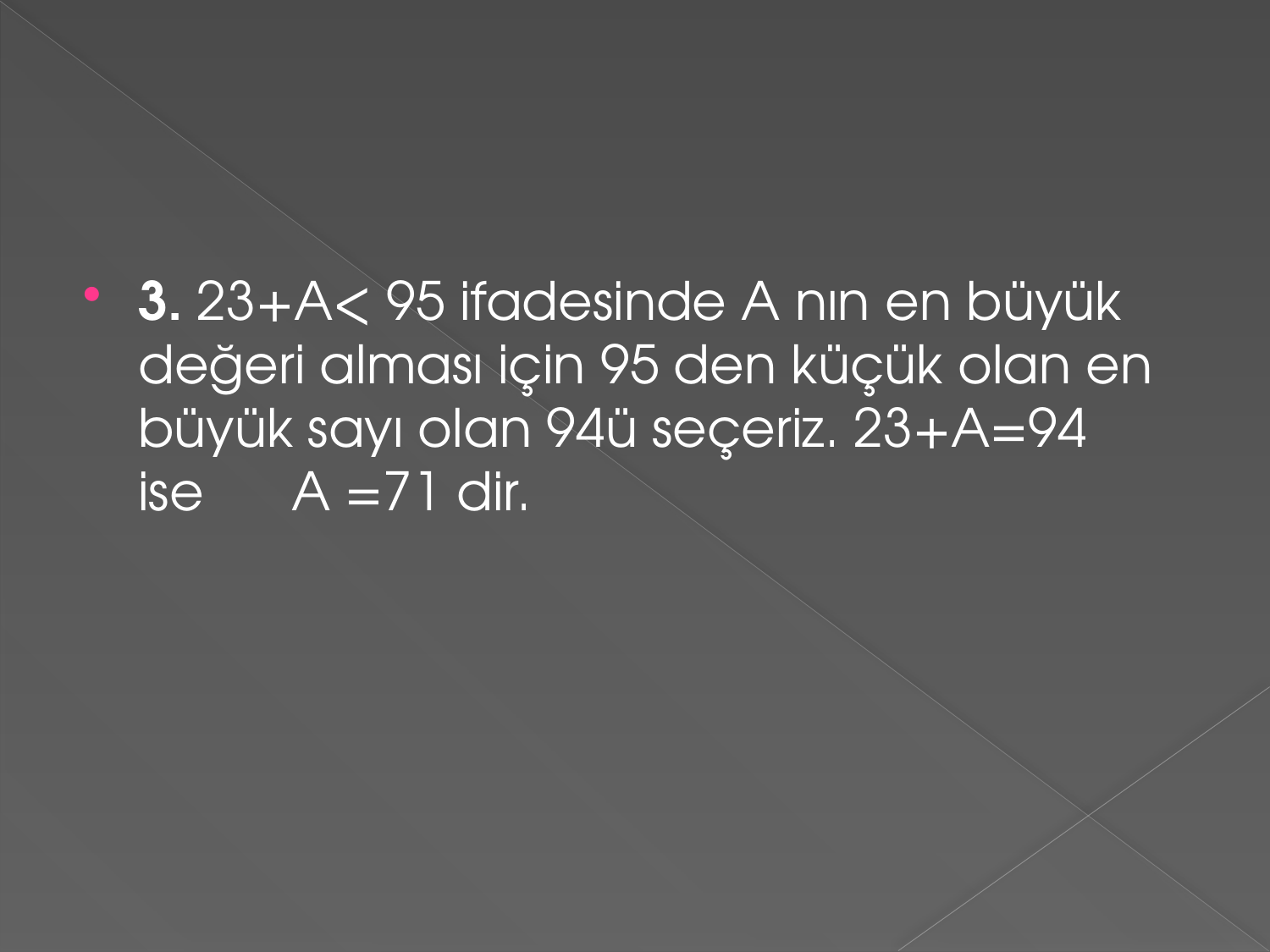

#
3. 23+A< 95 ifadesinde A nın en büyük değeri alması için 95 den küçük olan en büyük sayı olan 94ü seçeriz. 23+A=94 ise      A =71 dir.